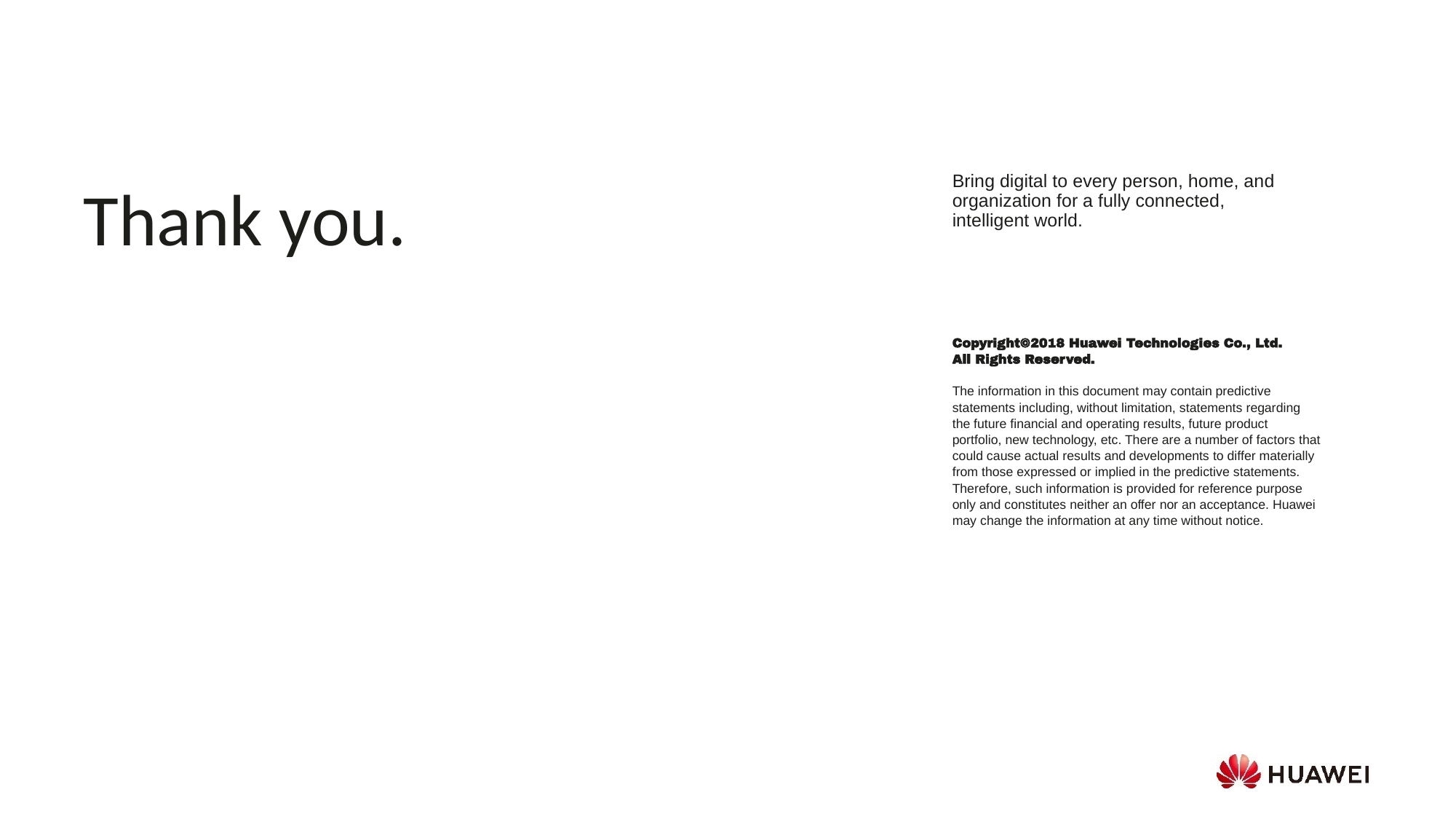

Bring digital to every person, home, and
organization for a fully connected,
intelligent world.
Copyright©2018 Huawei Technologies Co., Ltd.
All Rights Reserved.
The information in this document may contain predictive
statements including, without limitation, statements regarding
the future financial and operating results, future product
portfolio, new technology, etc. There are a number of factors that
could cause actual results and developments to differ materially
from those expressed or implied in the predictive statements.
Therefore, such information is provided for reference purpose
only and constitutes neither an offer nor an acceptance. Huawei
may change the information at any time without notice.